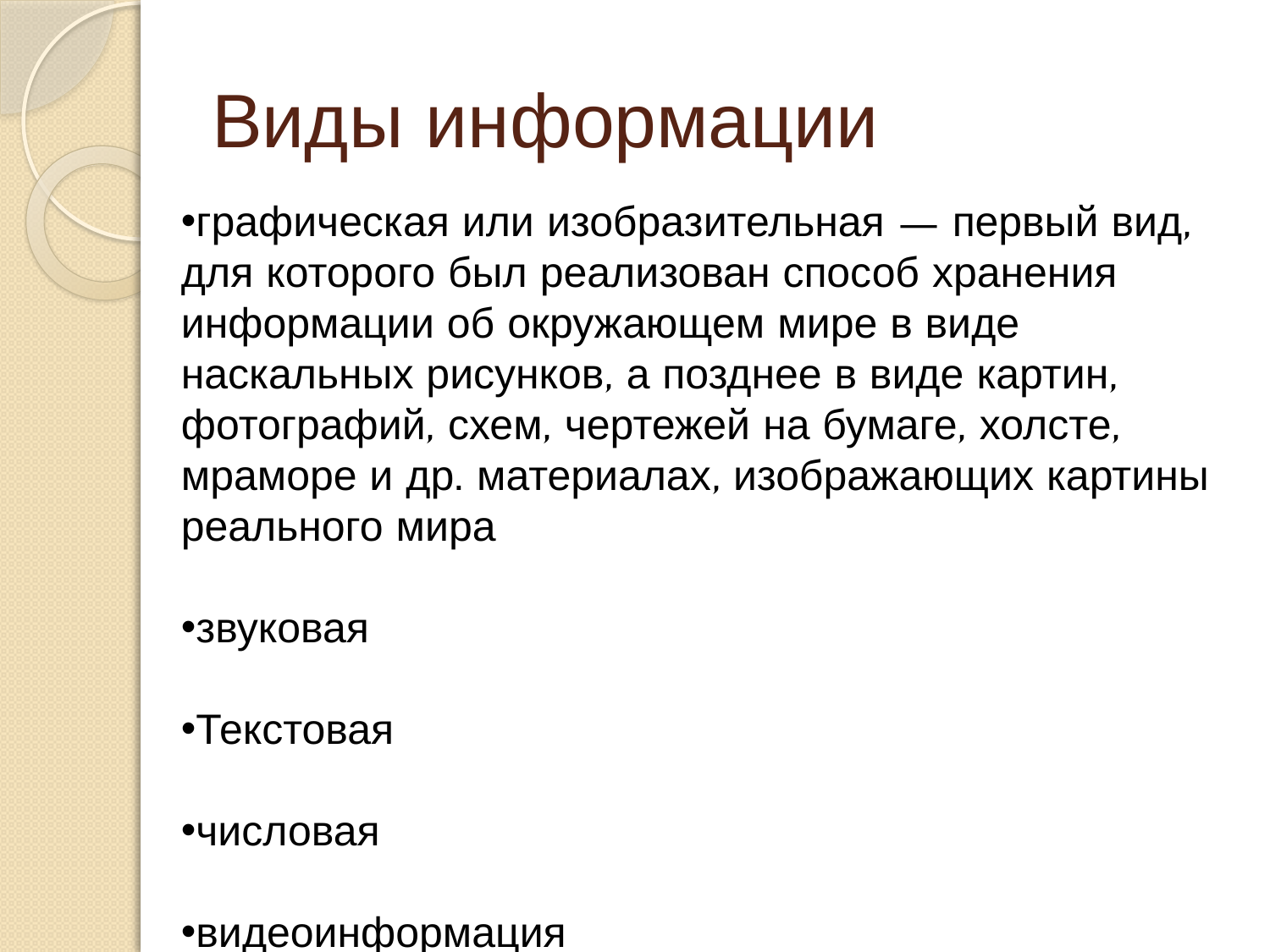

# Виды информации
графическая или изобразительная — первый вид, для которого был реализован способ хранения информации об окружающем мире в виде наскальных рисунков, а позднее в виде картин, фотографий, схем, чертежей на бумаге, холсте, мраморе и др. материалах, изображающих картины реального мира

звуковая

Текстовая

числовая

видеоинформация